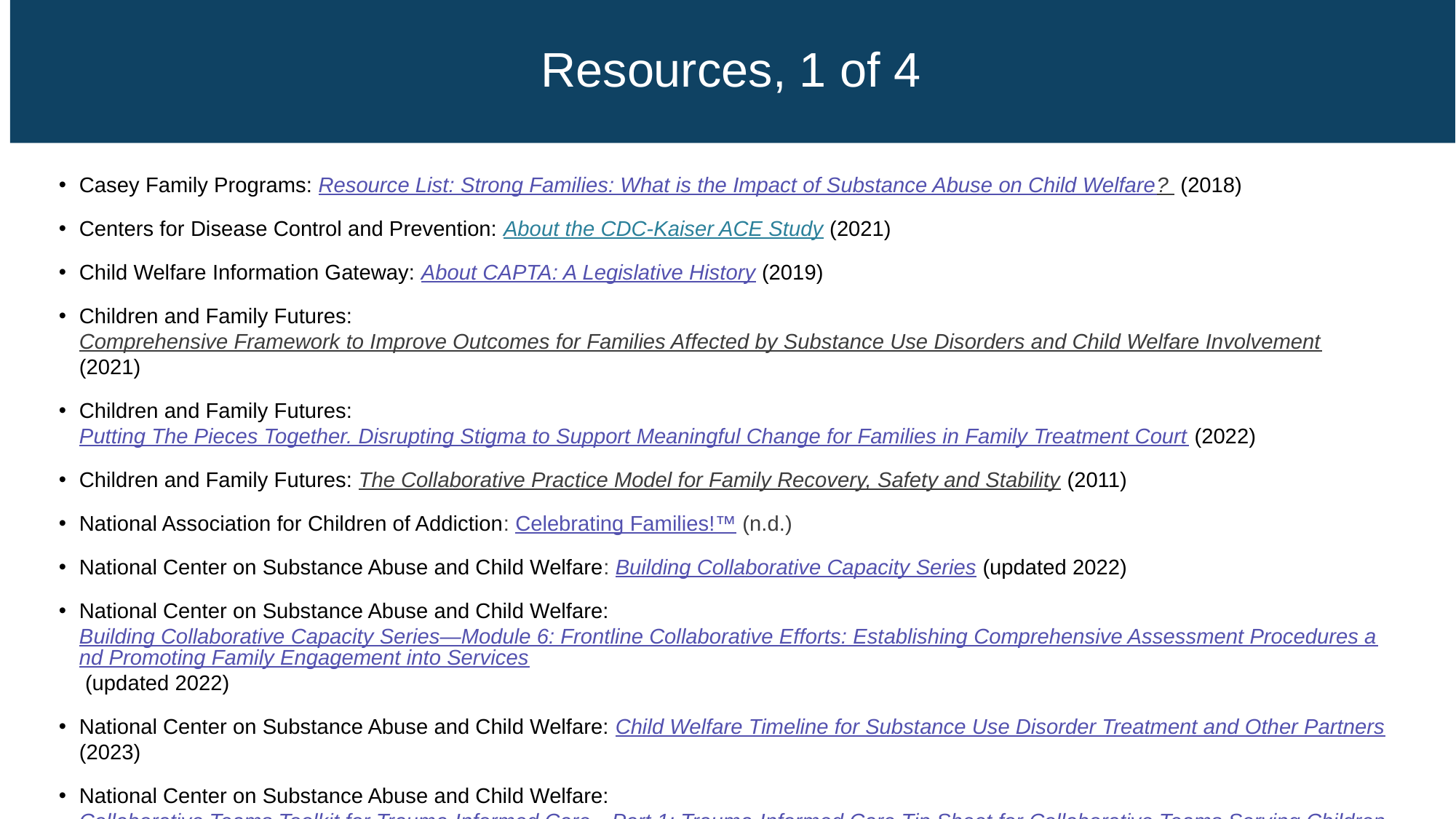

# Resources, 1 of 4
Casey Family Programs: Resource List: Strong Families: What is the Impact of Substance Abuse on Child Welfare?  (2018)
Centers for Disease Control and Prevention: About the CDC-Kaiser ACE Study (2021)
Child Welfare Information Gateway: About CAPTA: A Legislative History (2019)
Children and Family Futures: Comprehensive Framework to Improve Outcomes for Families Affected by Substance Use Disorders and Child Welfare Involvement (2021)
Children and Family Futures: Putting The Pieces Together. Disrupting Stigma to Support Meaningful Change for Families in Family Treatment Court (2022)
Children and Family Futures: The Collaborative Practice Model for Family Recovery, Safety and Stability (2011)
National Association for Children of Addiction: Celebrating Families!™ (n.d.)
National Center on Substance Abuse and Child Welfare: Building Collaborative Capacity Series (updated 2022)
National Center on Substance Abuse and Child Welfare: Building Collaborative Capacity Series—Module 6: Frontline Collaborative Efforts: Establishing Comprehensive Assessment Procedures and Promoting Family Engagement into Services (updated 2022)
National Center on Substance Abuse and Child Welfare: Child Welfare Timeline for Substance Use Disorder Treatment and Other Partners (2023)
National Center on Substance Abuse and Child Welfare: Collaborative Teams Toolkit for Trauma-Informed Care—Part 1: Trauma-Informed Care Tip Sheet for Collaborative Teams Serving Children, Parents, and Family Members Affected by Substance Use and Co-occurring Mental Health Challenges (2024)